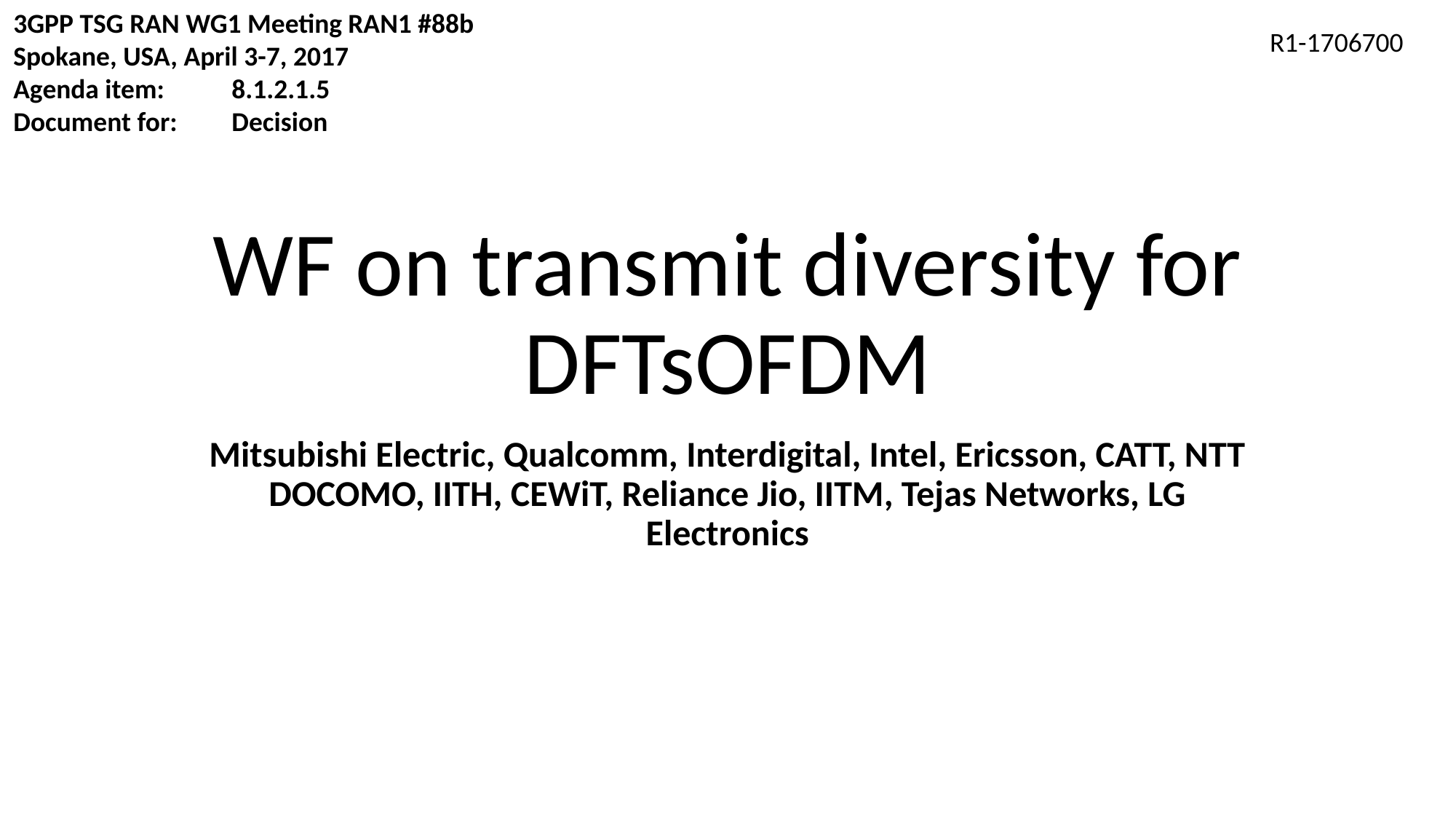

3GPP TSG RAN WG1 Meeting RAN1 #88b
Spokane, USA, April 3-7, 2017
Agenda item:	8.1.2.1.5
Document for:	Decision
R1-1706700
# WF on transmit diversity for DFTsOFDM
Mitsubishi Electric, Qualcomm, Interdigital, Intel, Ericsson, CATT, NTT DOCOMO, IITH, CEWiT, Reliance Jio, IITM, Tejas Networks, LG Electronics